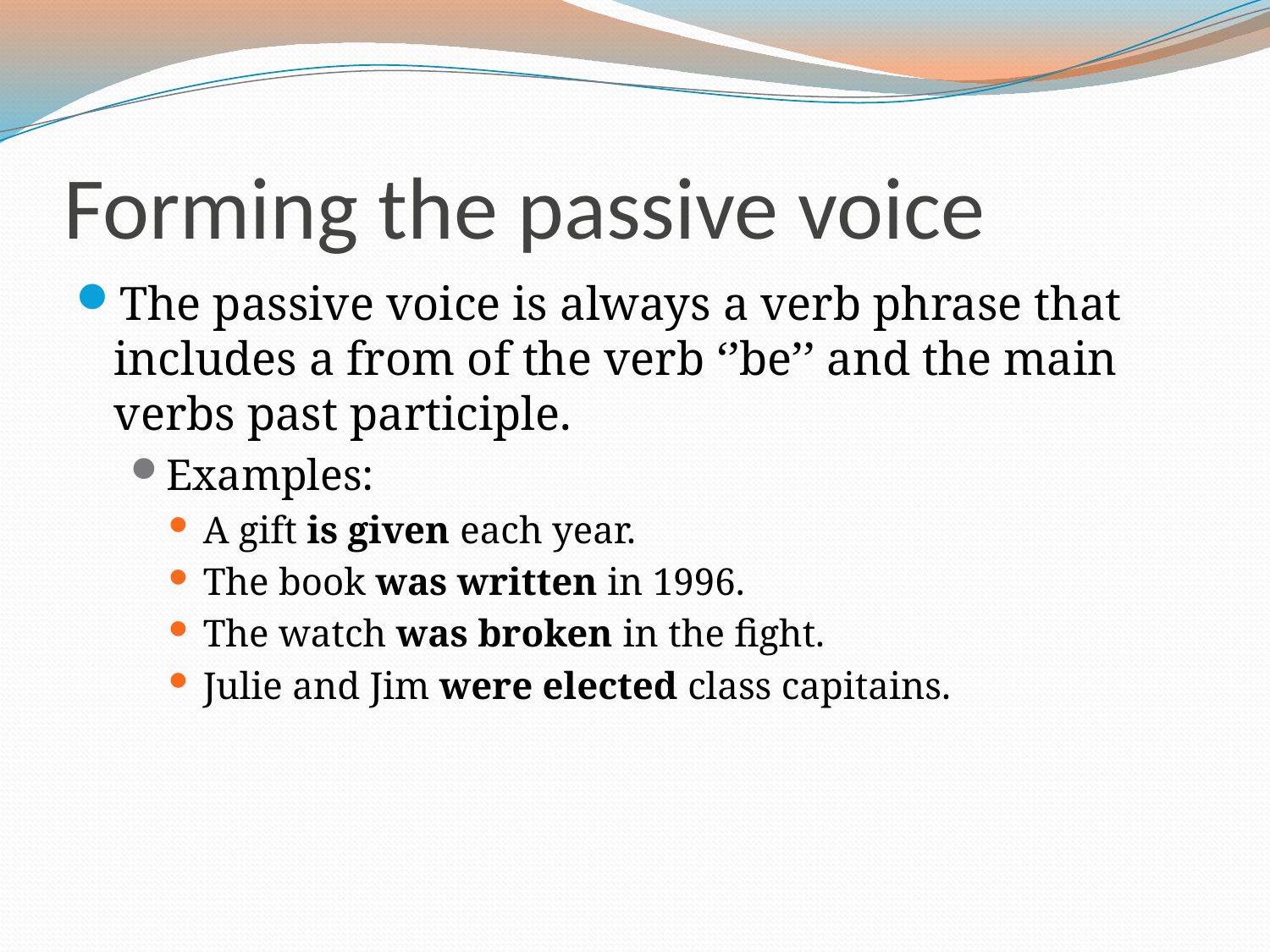

# Forming the passive voice
The passive voice is always a verb phrase that includes a from of the verb ‘’be’’ and the main verbs past participle.
Examples:
A gift is given each year.
The book was written in 1996.
The watch was broken in the fight.
Julie and Jim were elected class capitains.